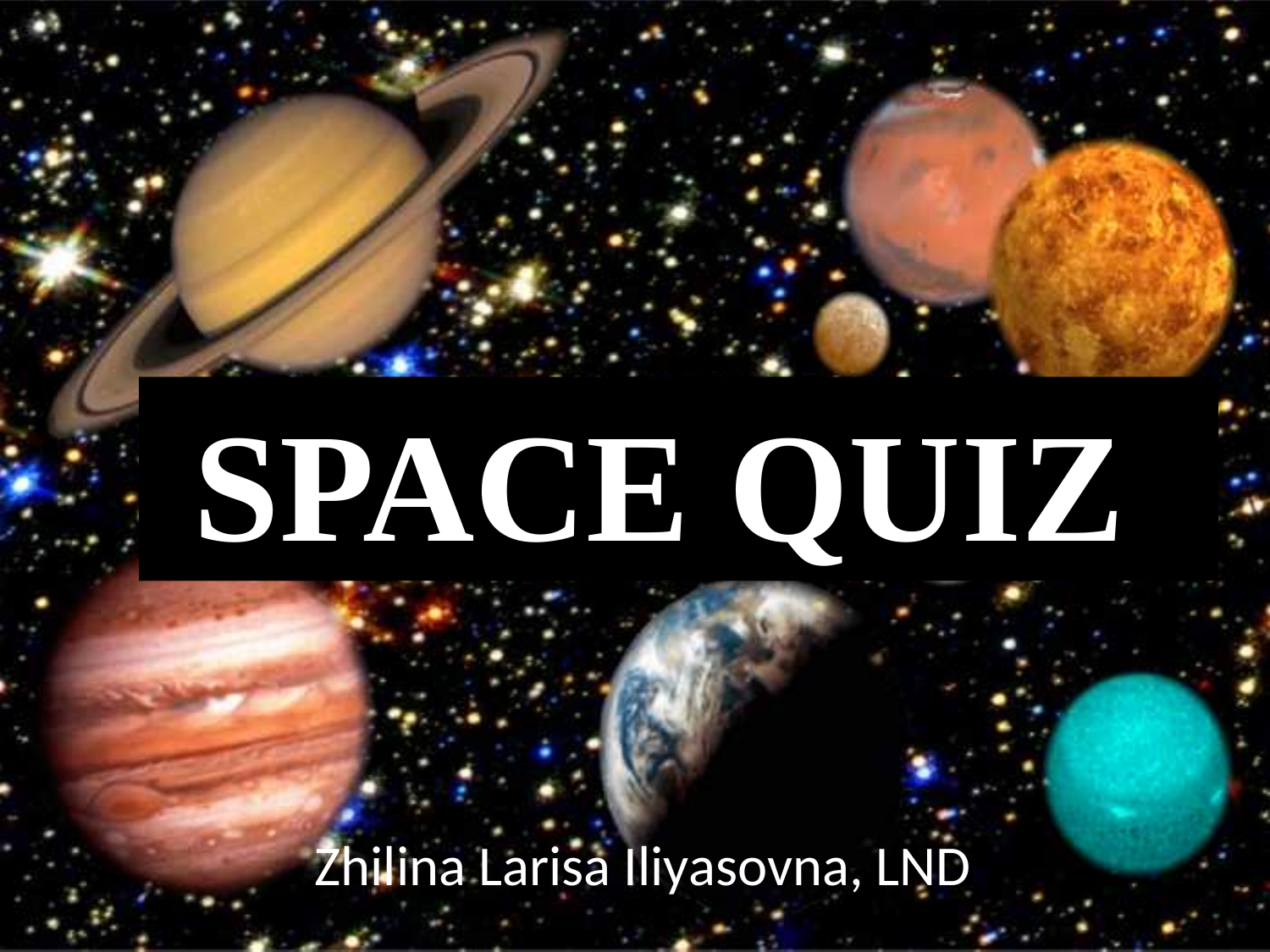

# SPACE QUIZ
Zhilina Larisa Iliyasovna, LND